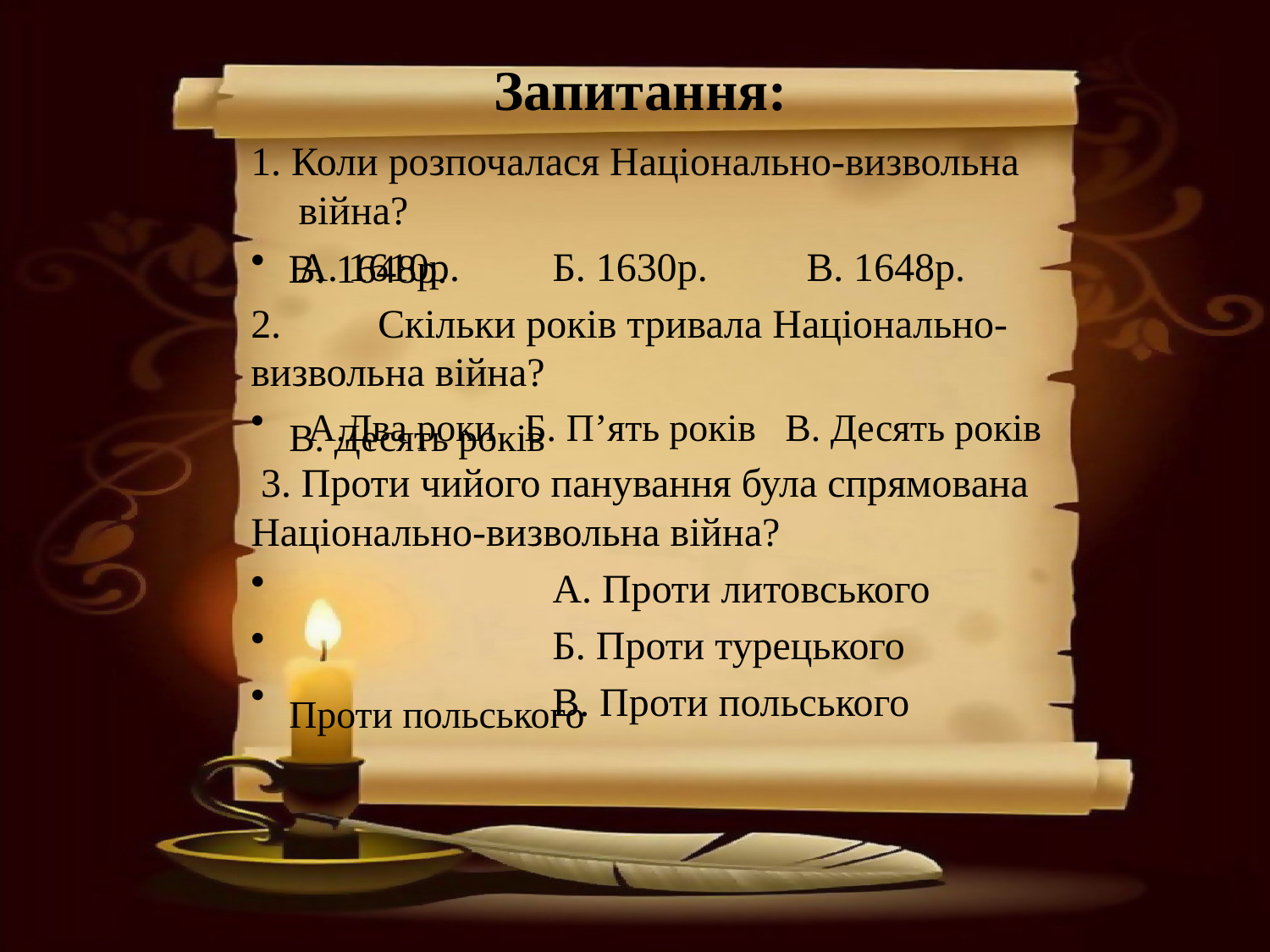

# Запитання:
1. Коли розпочалася Національно-визвольна війна?
А. 1610р.	Б. 1630р.	В. 1648р.
2.	Скільки років тривала Національно-визвольна війна?
 А.Два роки   Б. П’ять років   В. Десять років
 3. Проти чийого панування була спрямована Національно-визвольна війна?
		А. Проти литовського
		Б. Проти турецького
		В. Проти польського

В. 1648р.
В. Десять років
Проти польського